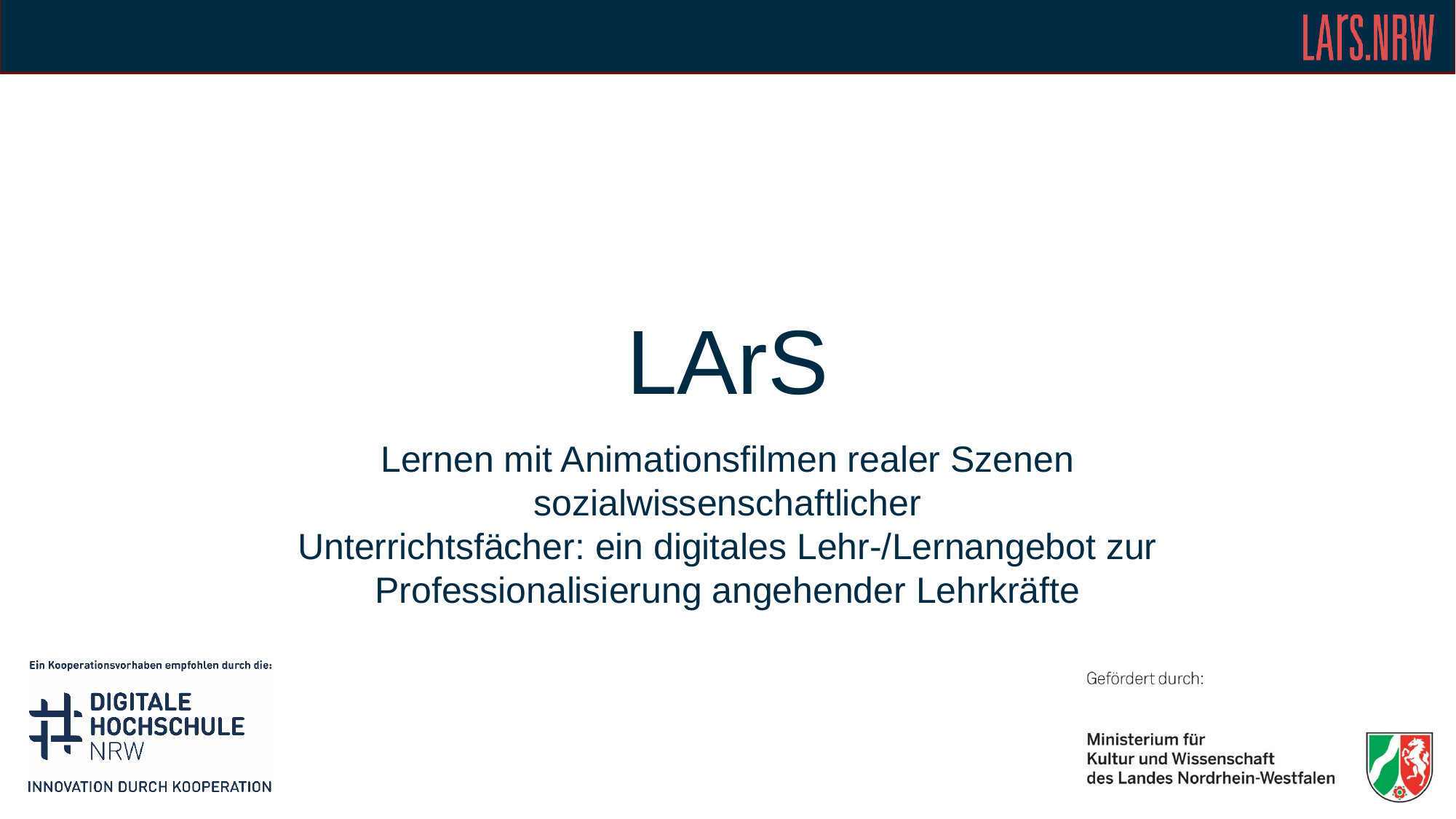

# LArS
Lernen mit Animationsfilmen realer Szenen sozialwissenschaftlicher
Unterrichtsfächer: ein digitales Lehr-/Lernangebot zur
Professionalisierung angehender Lehrkräfte